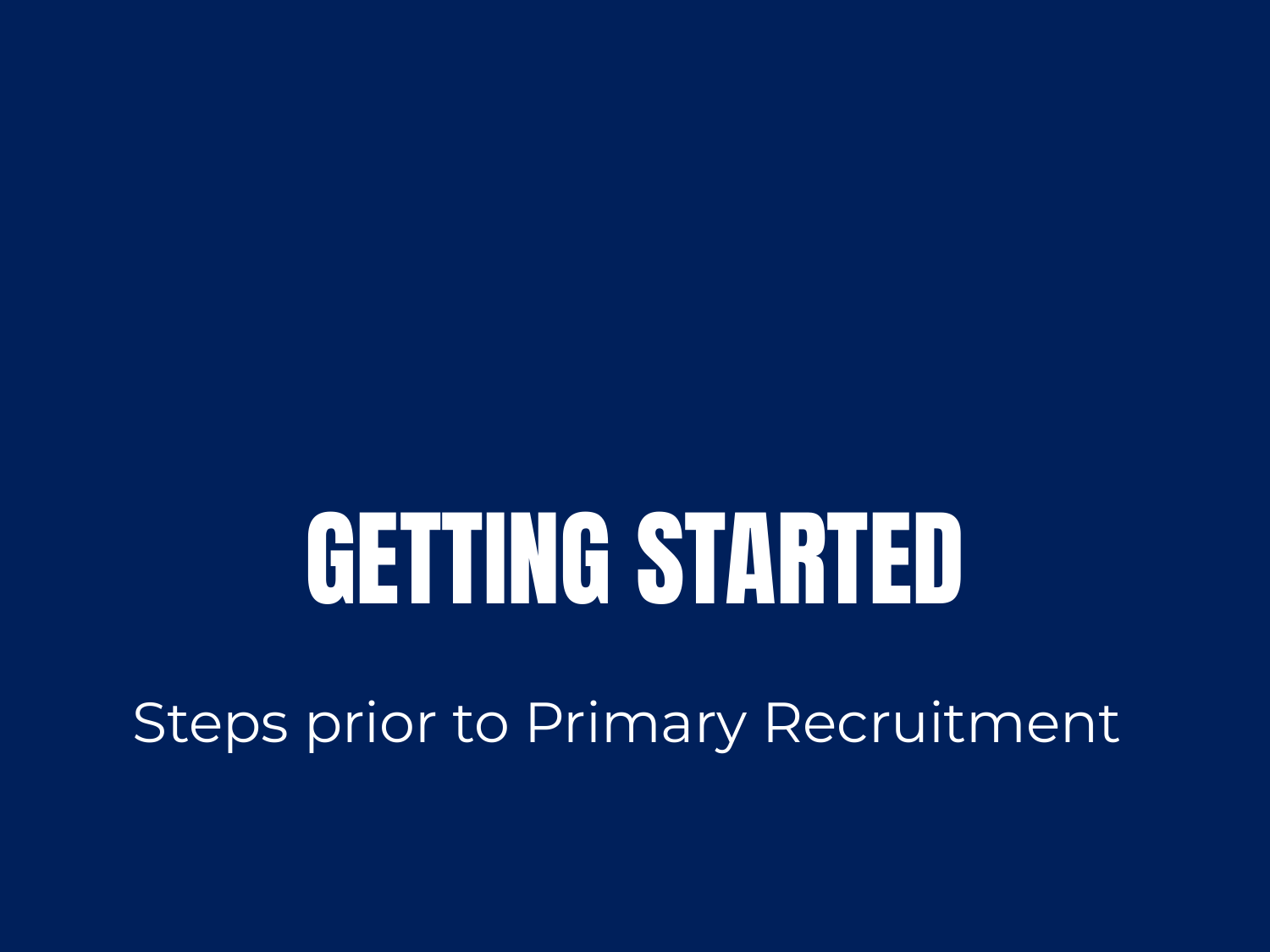

# GETTING STARTED
Steps prior to Primary Recruitment